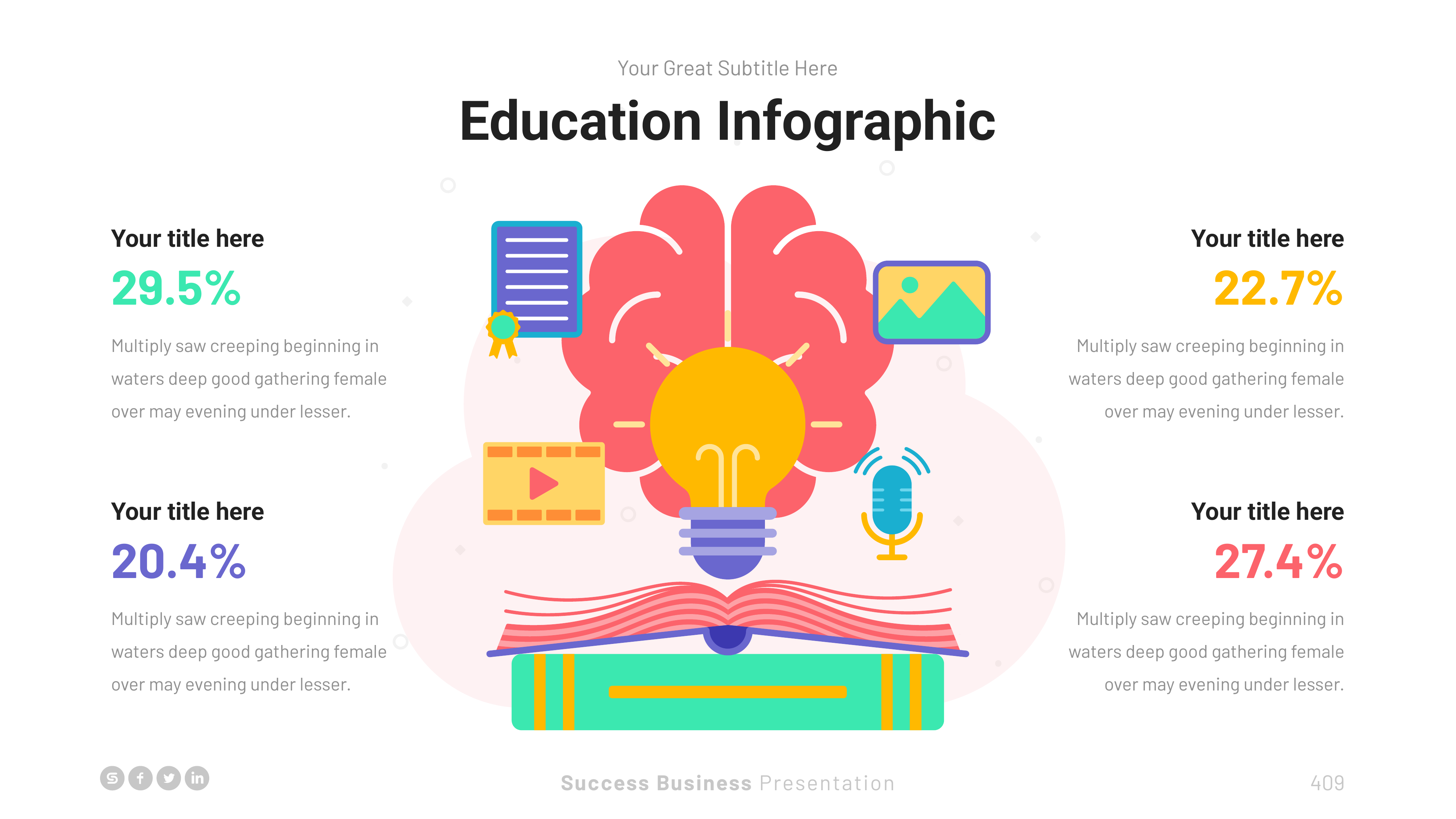

Your Great Subtitle Here
Education Infographic

Your title here
Your title here

29.5%
22.7%

Multiply saw creeping beginning in waters deep good gathering female over may evening under lesser.
Multiply saw creeping beginning in waters deep good gathering female over may evening under lesser.

Your title here
Your title here
20.4%
27.4%

Multiply saw creeping beginning in waters deep good gathering female over may evening under lesser.
Multiply saw creeping beginning in waters deep good gathering female over may evening under lesser.